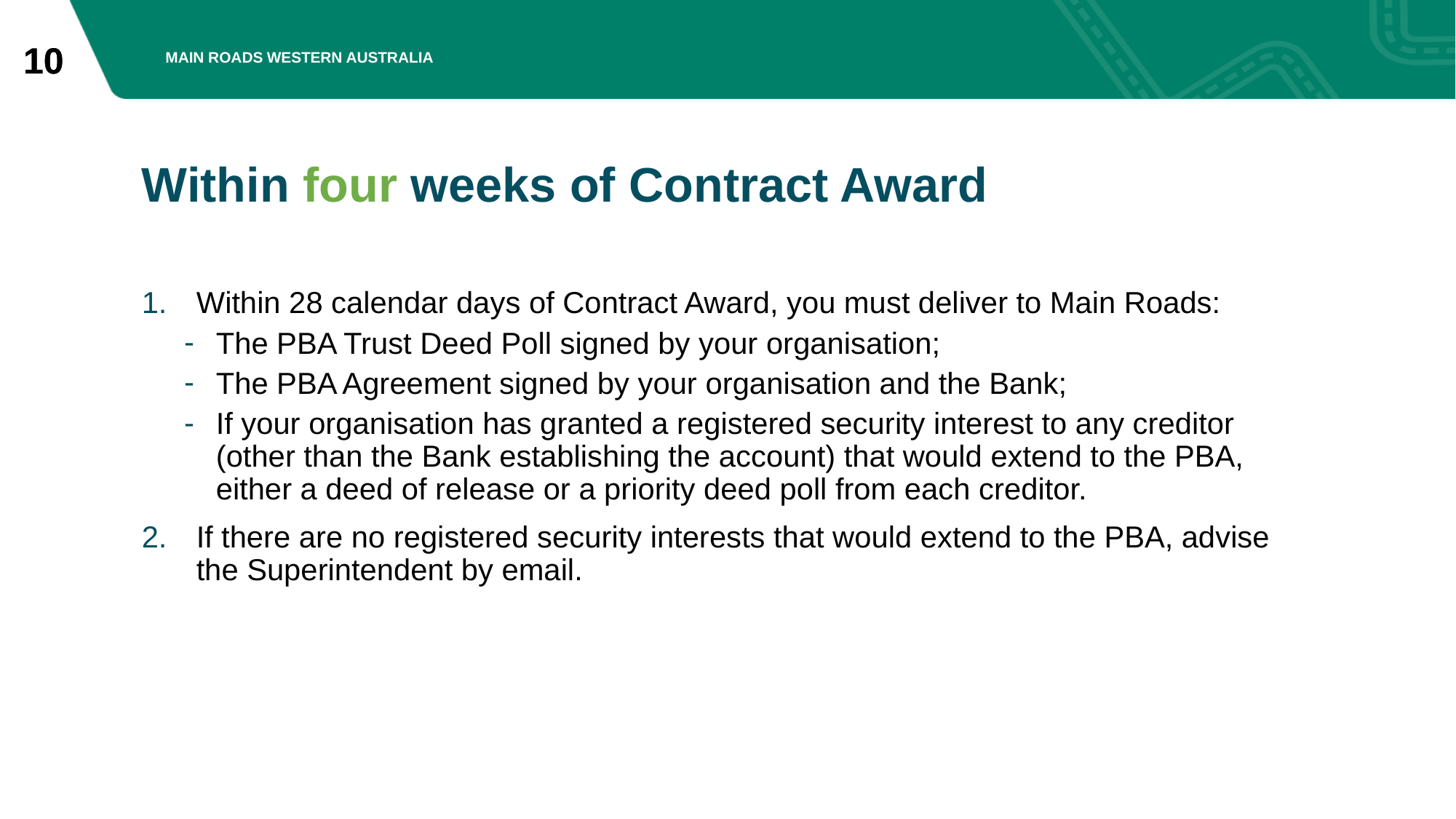

# Within four weeks of Contract Award
Within 28 calendar days of Contract Award, you must deliver to Main Roads:
The PBA Trust Deed Poll signed by your organisation;
The PBA Agreement signed by your organisation and the Bank;
If your organisation has granted a registered security interest to any creditor (other than the Bank establishing the account) that would extend to the PBA, either a deed of release or a priority deed poll from each creditor.
If there are no registered security interests that would extend to the PBA, advise the Superintendent by email.